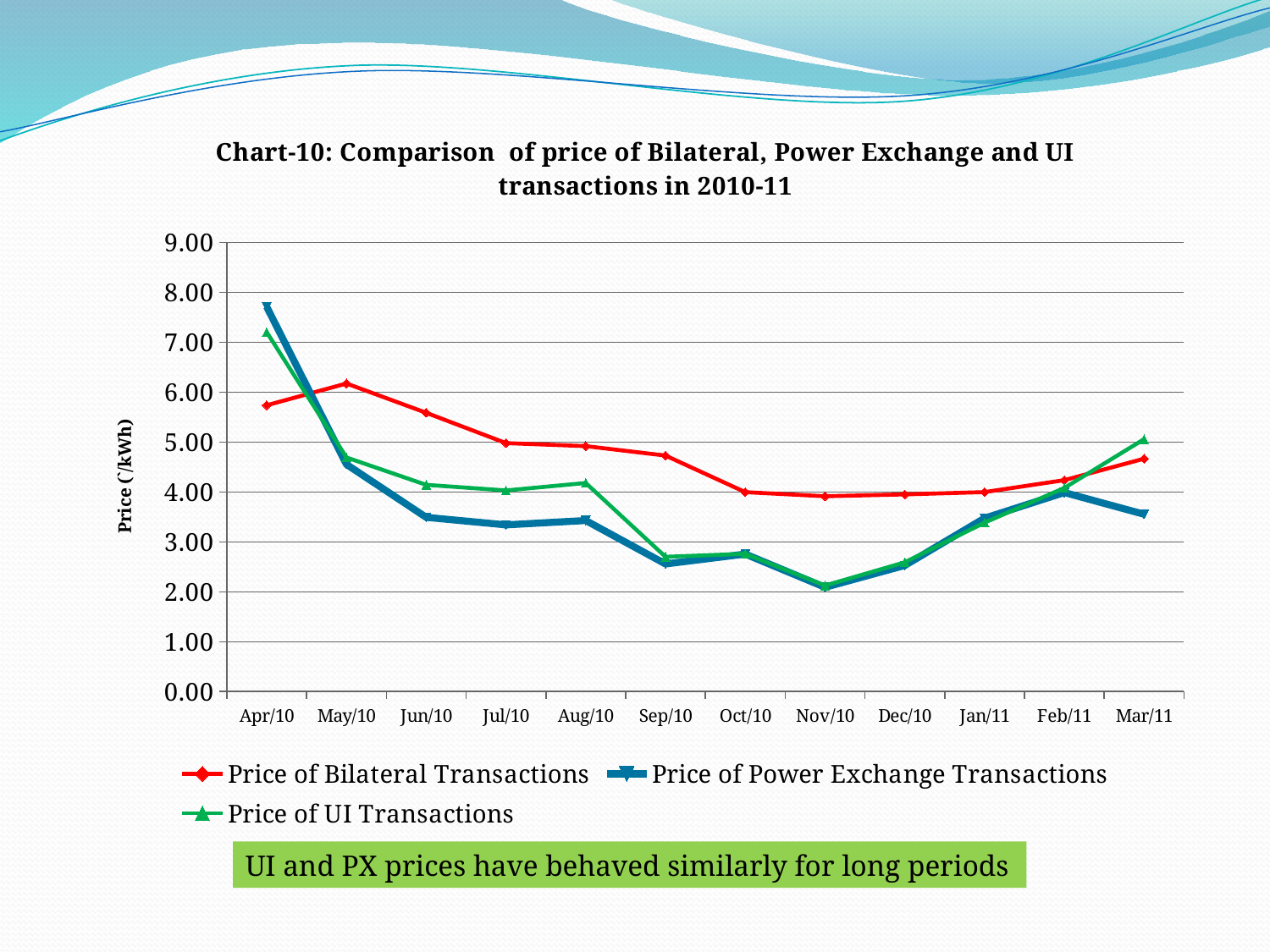

### Chart: Chart-10: Comparison  of price of Bilateral, Power Exchange and UI transactions in 2010-11

| Category | Price of Bilateral Transactions | Price of Power Exchange Transactions | Price of UI Transactions |
|---|---|---|---|
| 40269 | 5.73794608340754 | 7.7141219500512745 | 7.205296875 |
| 40299 | 6.174275852761377 | 4.552885919979735 | 4.6922535282257645 |
| 40330 | 5.587533104057854 | 3.4914190655549078 | 4.142726041666666 |
| 40360 | 4.98 | 3.340661162894923 | 4.03 |
| 40391 | 4.92 | 3.4272326056227422 | 4.18 |
| 40422 | 4.730662778537282 | 2.557425272606879 | 2.7 |
| 40452 | 3.9959390540237867 | 2.7552335264369616 | 2.7600000000000002 |
| 40483 | 3.9139456139193767 | 2.0893666222429492 | 2.125 |
| 40513 | 3.950935847006835 | 2.527200043458117 | 2.59 |
| 40544 | 3.997376718876841 | 3.474228414003026 | 3.385 |
| 40575 | 4.2369049400995396 | 3.9880957591143242 | 4.08 |
| 40603 | 4.668468594324692 | 3.5526146597350743 | 5.0600000000000005 |
UI and PX prices have behaved similarly for long periods